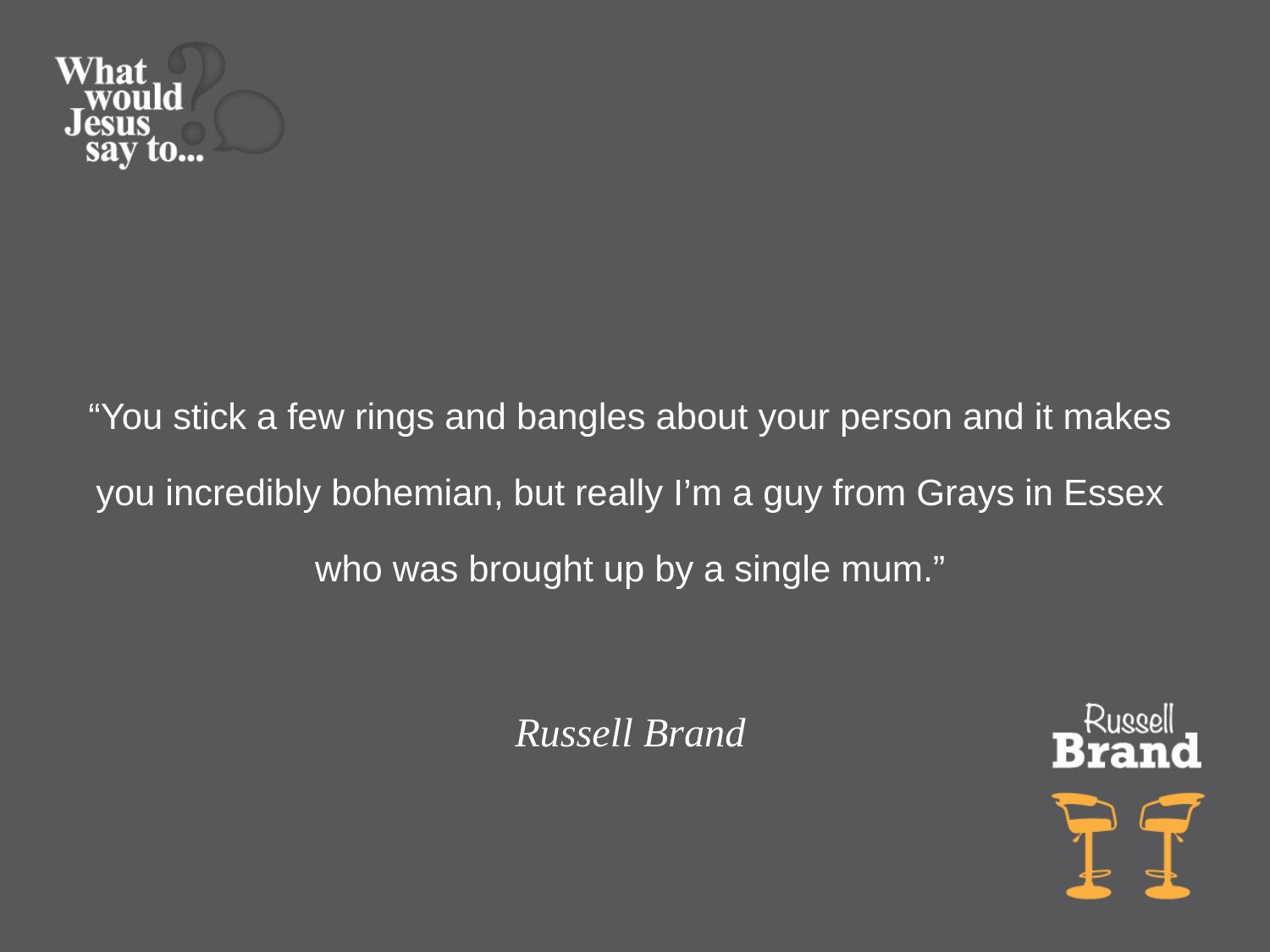

“You stick a few rings and bangles about your person and it makes you incredibly bohemian, but really I’m a guy from Grays in Essex who was brought up by a single mum.”

Russell Brand